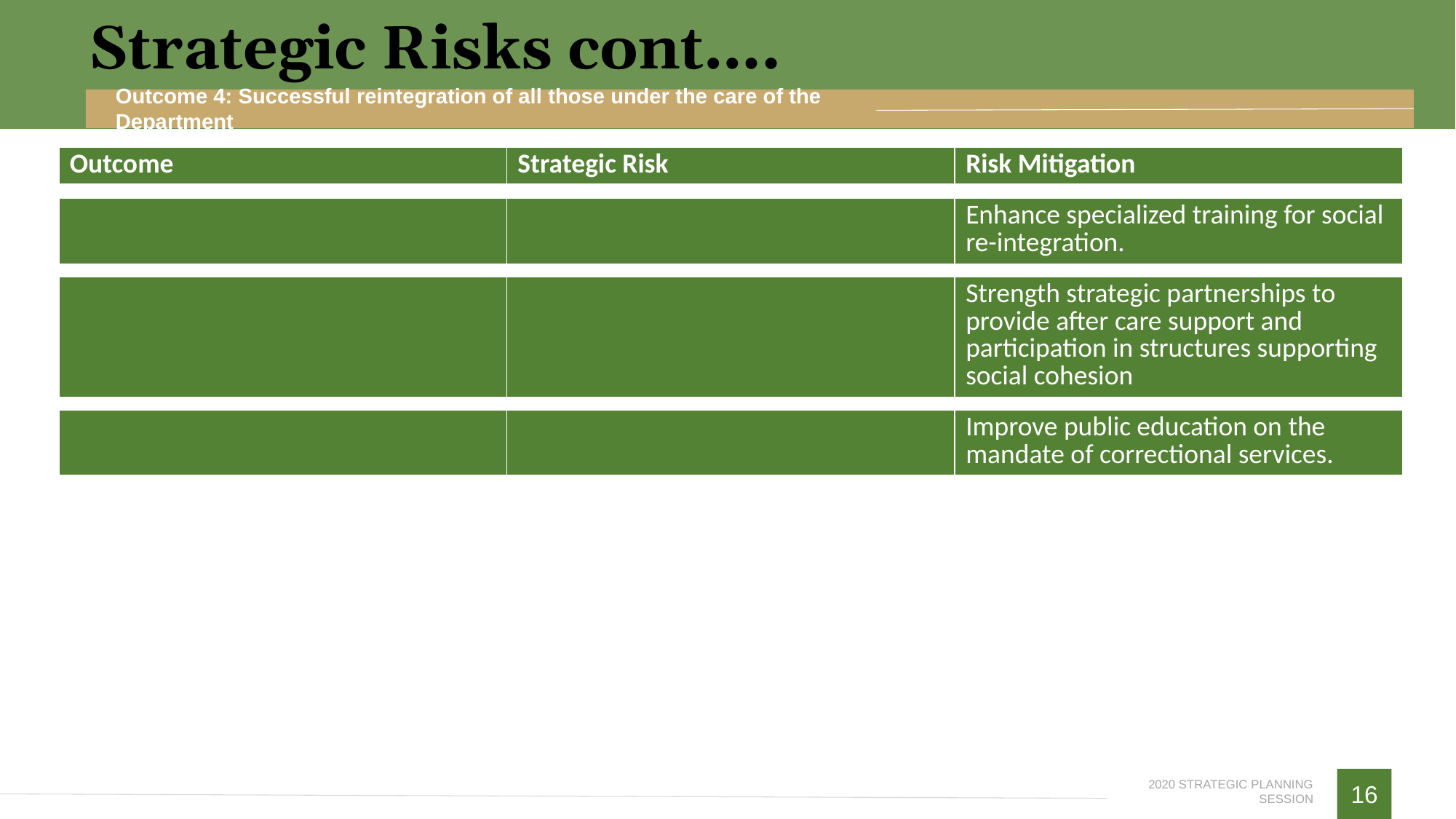

Strategic Risks cont….
Outcome 4: Successful reintegration of all those under the care of the Department
| Outcome | Strategic Risk | Risk Mitigation |
| --- | --- | --- |
|  |  |  |
|  |  | Enhance specialized training for social re-integration. |
|  |  |  |
|  |  | Strength strategic partnerships to provide after care support and participation in structures supporting social cohesion |
|  |  |  |
|  |  | Improve public education on the mandate of correctional services. |
|  |  |  |